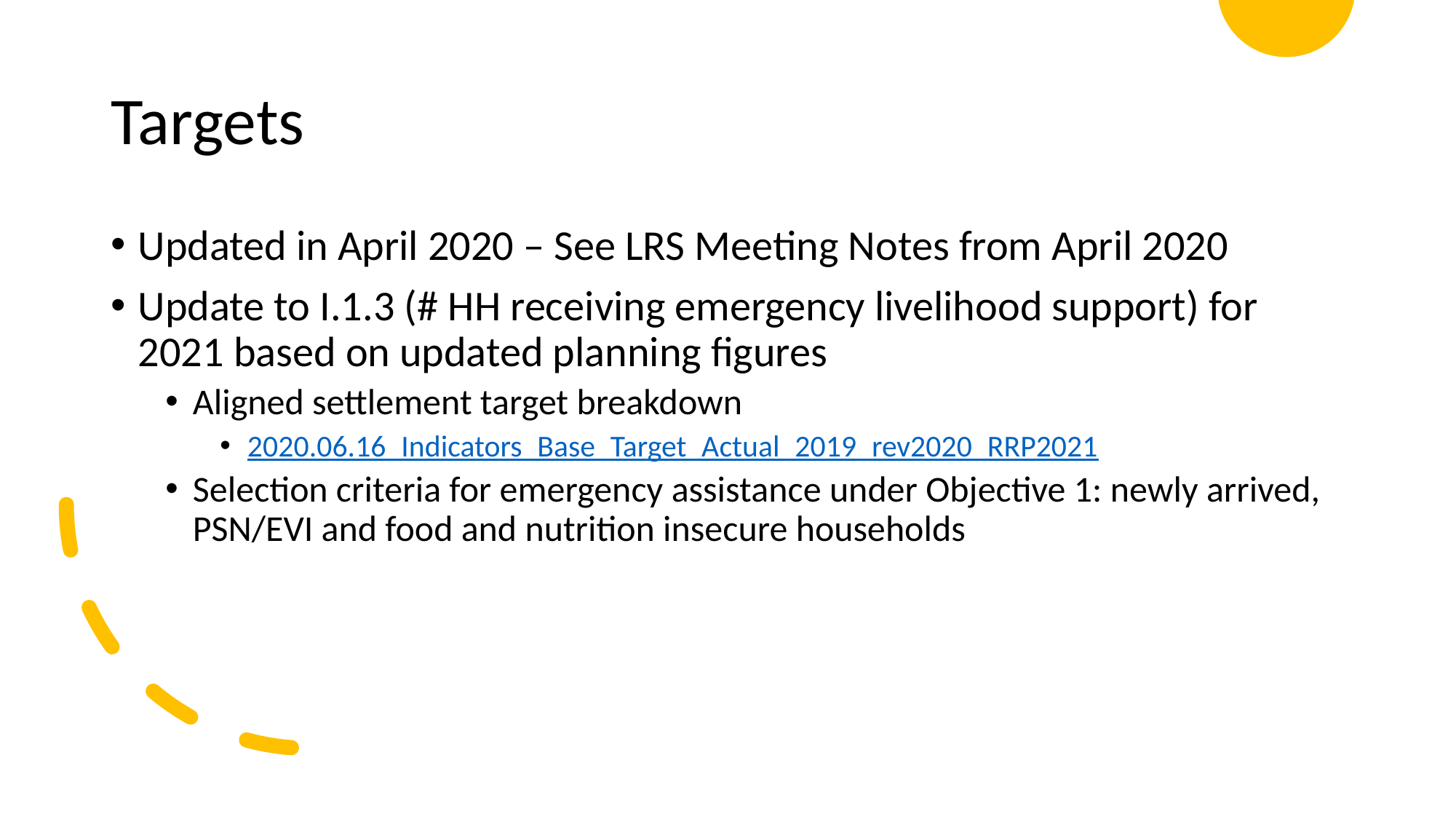

# Targets
Updated in April 2020 – See LRS Meeting Notes from April 2020
Update to I.1.3 (# HH receiving emergency livelihood support) for 2021 based on updated planning figures
Aligned settlement target breakdown
2020.06.16_Indicators_Base_Target_Actual_2019_rev2020_RRP2021
Selection criteria for emergency assistance under Objective 1: newly arrived, PSN/EVI and food and nutrition insecure households